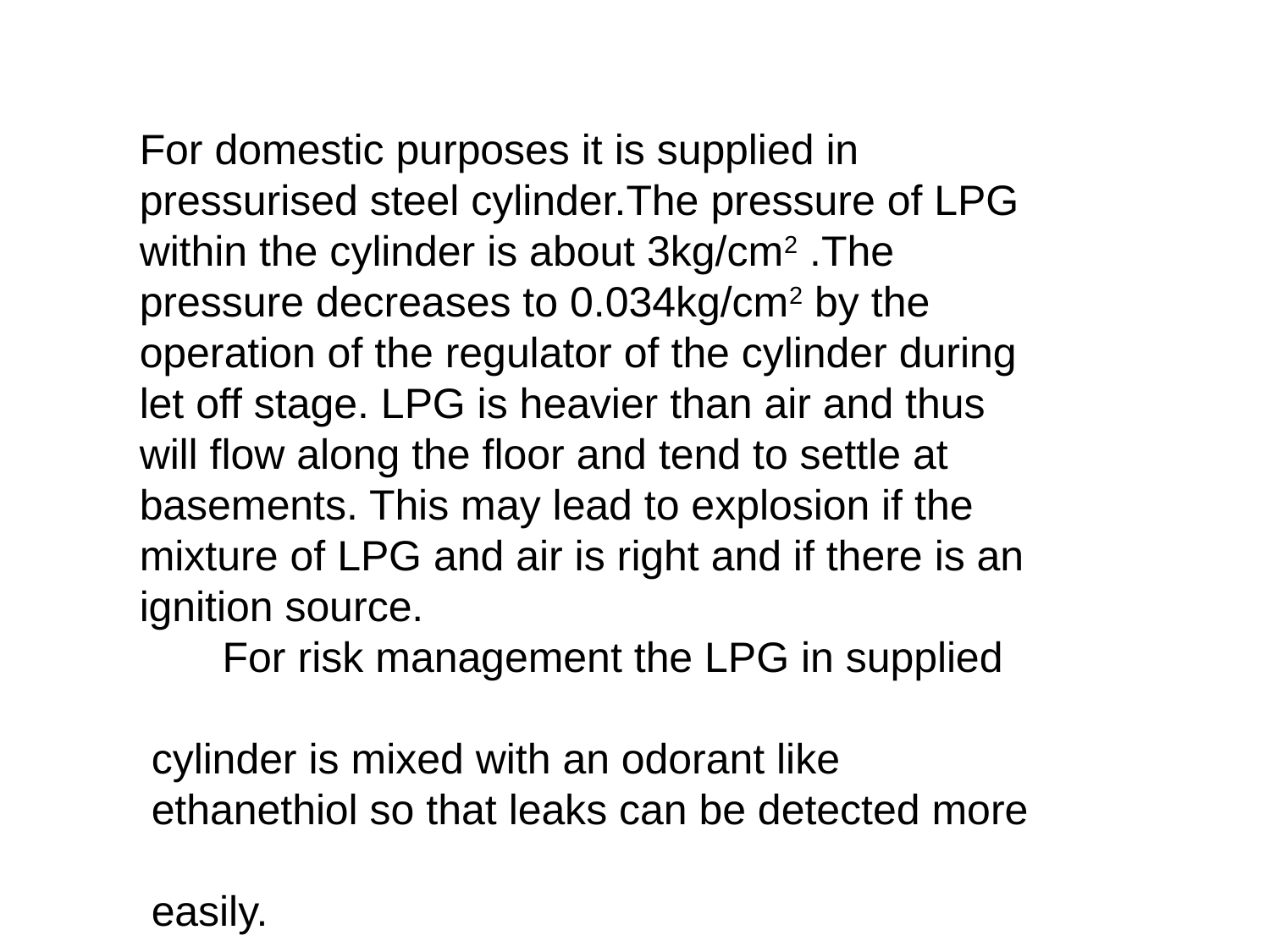

For domestic purposes it is supplied in pressurised steel cylinder.The pressure of LPG within the cylinder is about 3kg/cm2 .The pressure decreases to 0.034kg/cm2 by the operation of the regulator of the cylinder during let off stage. LPG is heavier than air and thus will flow along the floor and tend to settle at basements. This may lead to explosion if the mixture of LPG and air is right and if there is an ignition source.
       For risk management the LPG in supplied
 cylinder is mixed with an odorant like
 ethanethiol so that leaks can be detected more
 easily.